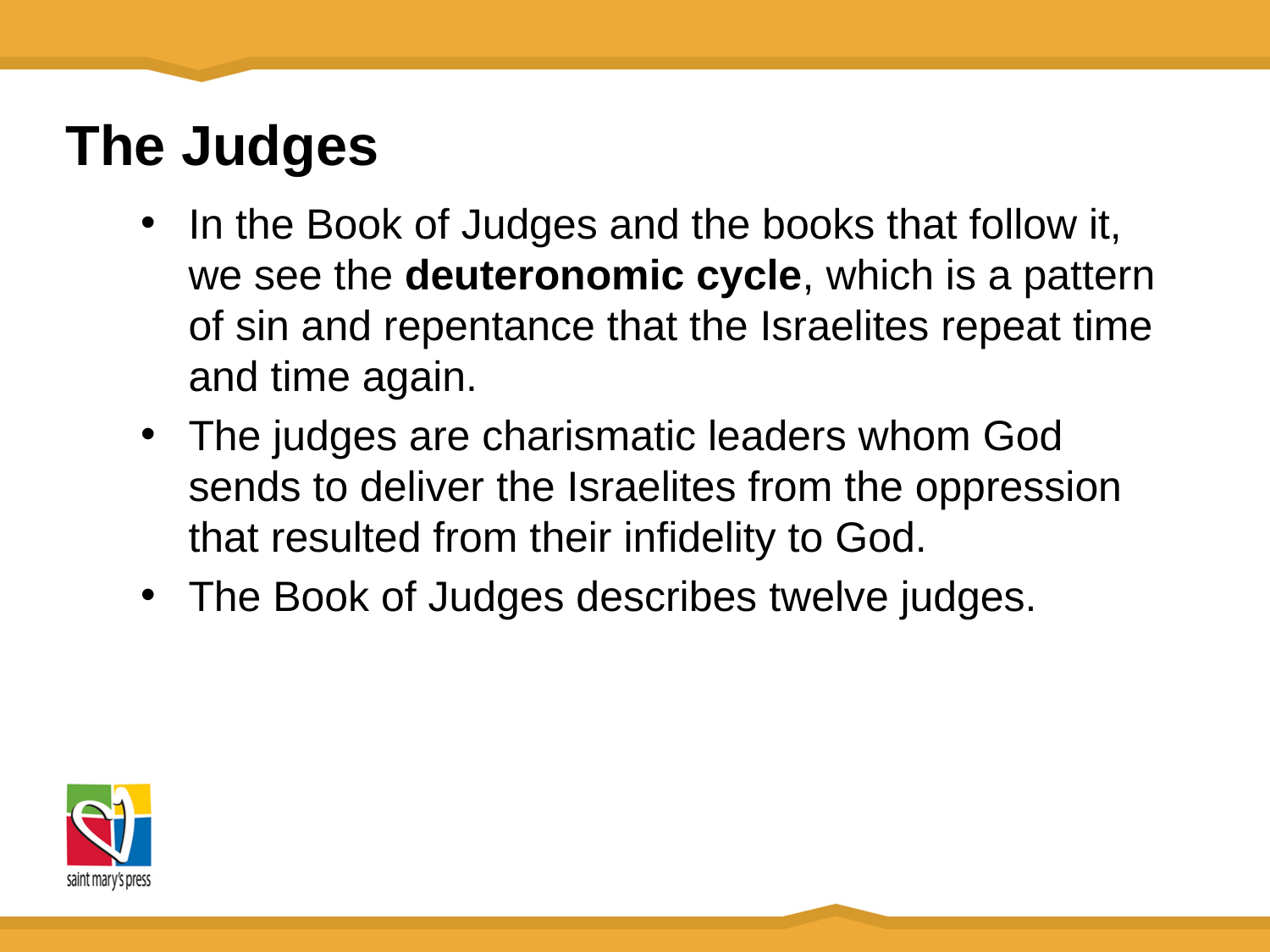

# The Judges
In the Book of Judges and the books that follow it, we see the deuteronomic cycle, which is a pattern of sin and repentance that the Israelites repeat time and time again.
The judges are charismatic leaders whom God sends to deliver the Israelites from the oppression that resulted from their infidelity to God.
The Book of Judges describes twelve judges.